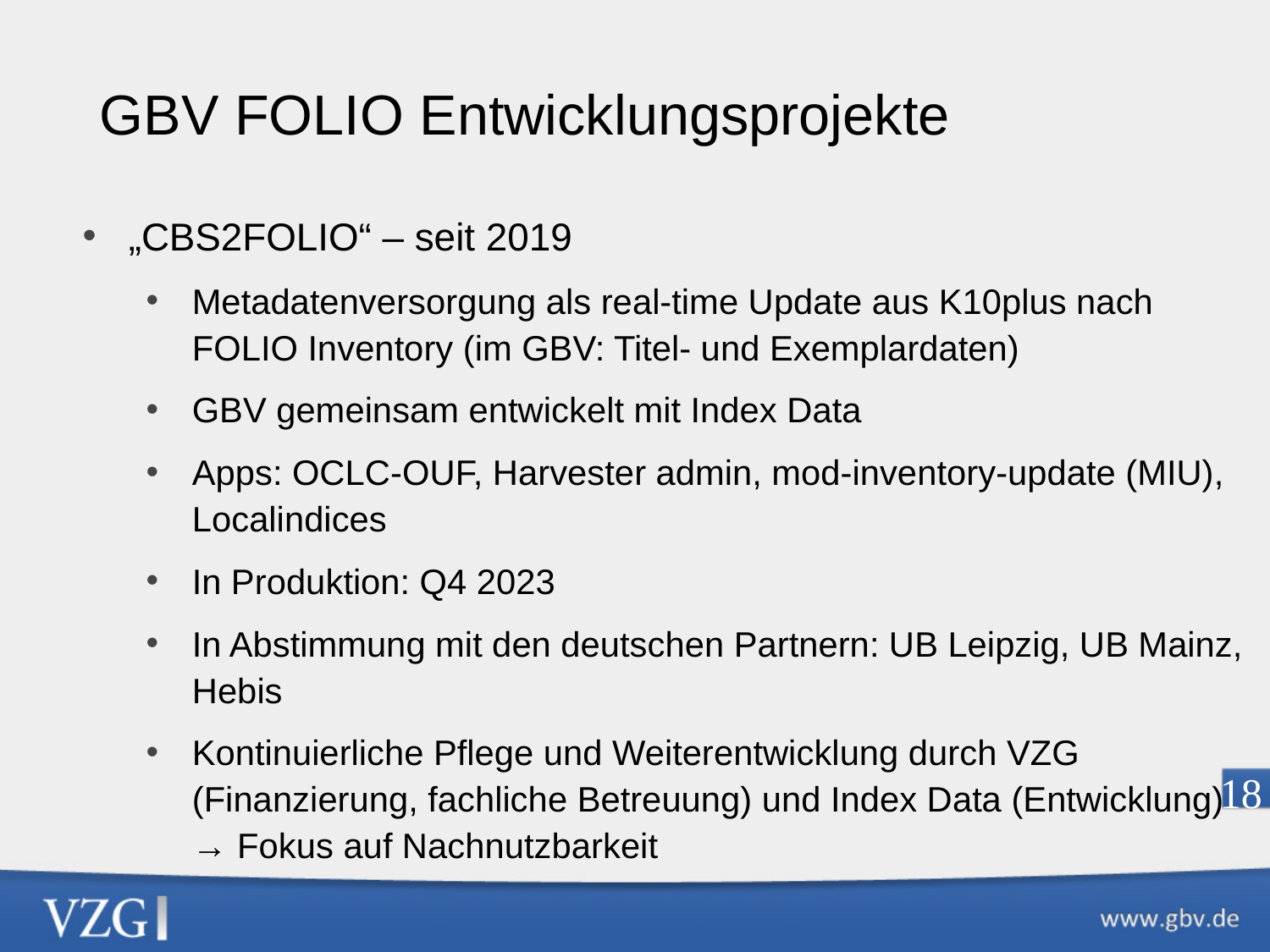

GBV FOLIO Entwicklungsprojekte

„CBS2FOLIO“ – seit 2019
Metadatenversorgung als real-time Update aus K10plus nach FOLIO Inventory (im GBV: Titel- und Exemplardaten)
GBV gemeinsam entwickelt mit Index Data
Apps: OCLC-OUF, Harvester admin, mod-inventory-update (MIU), Localindices
In Produktion: Q4 2023
In Abstimmung mit den deutschen Partnern: UB Leipzig, UB Mainz, Hebis
Kontinuierliche Pflege und Weiterentwicklung durch VZG (Finanzierung, fachliche Betreuung) und Index Data (Entwicklung) → Fokus auf Nachnutzbarkeit

18